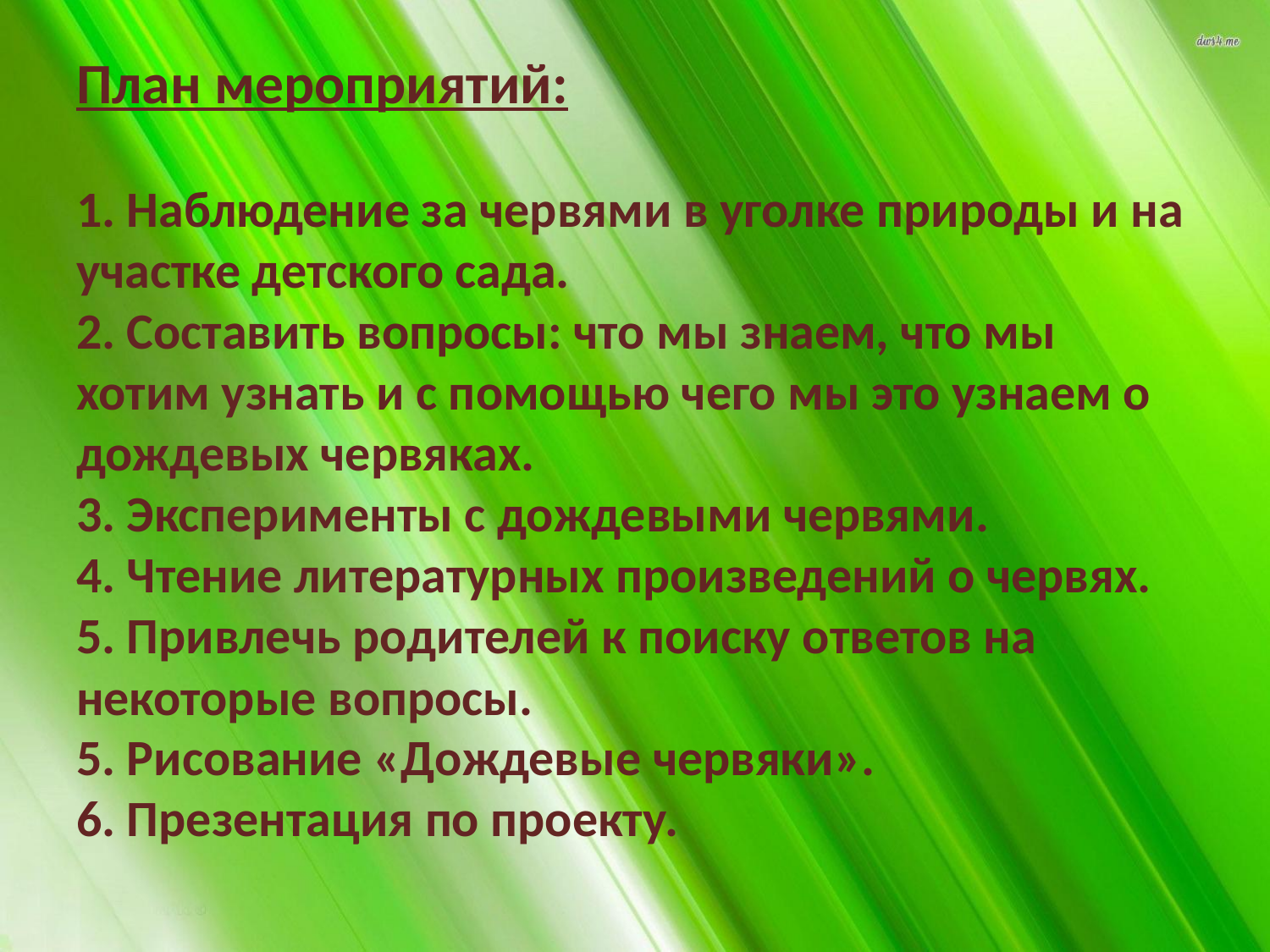

# План мероприятий: 1. Наблюдение за червями в уголке природы и на участке детского сада. 2. Составить вопросы: что мы знаем, что мы хотим узнать и с помощью чего мы это узнаем о дождевых червяках. 3. Эксперименты с дождевыми червями. 4. Чтение литературных произведений о червях. 5. Привлечь родителей к поиску ответов на некоторые вопросы. 5. Рисование «Дождевые червяки». 6. Презентация по проекту.